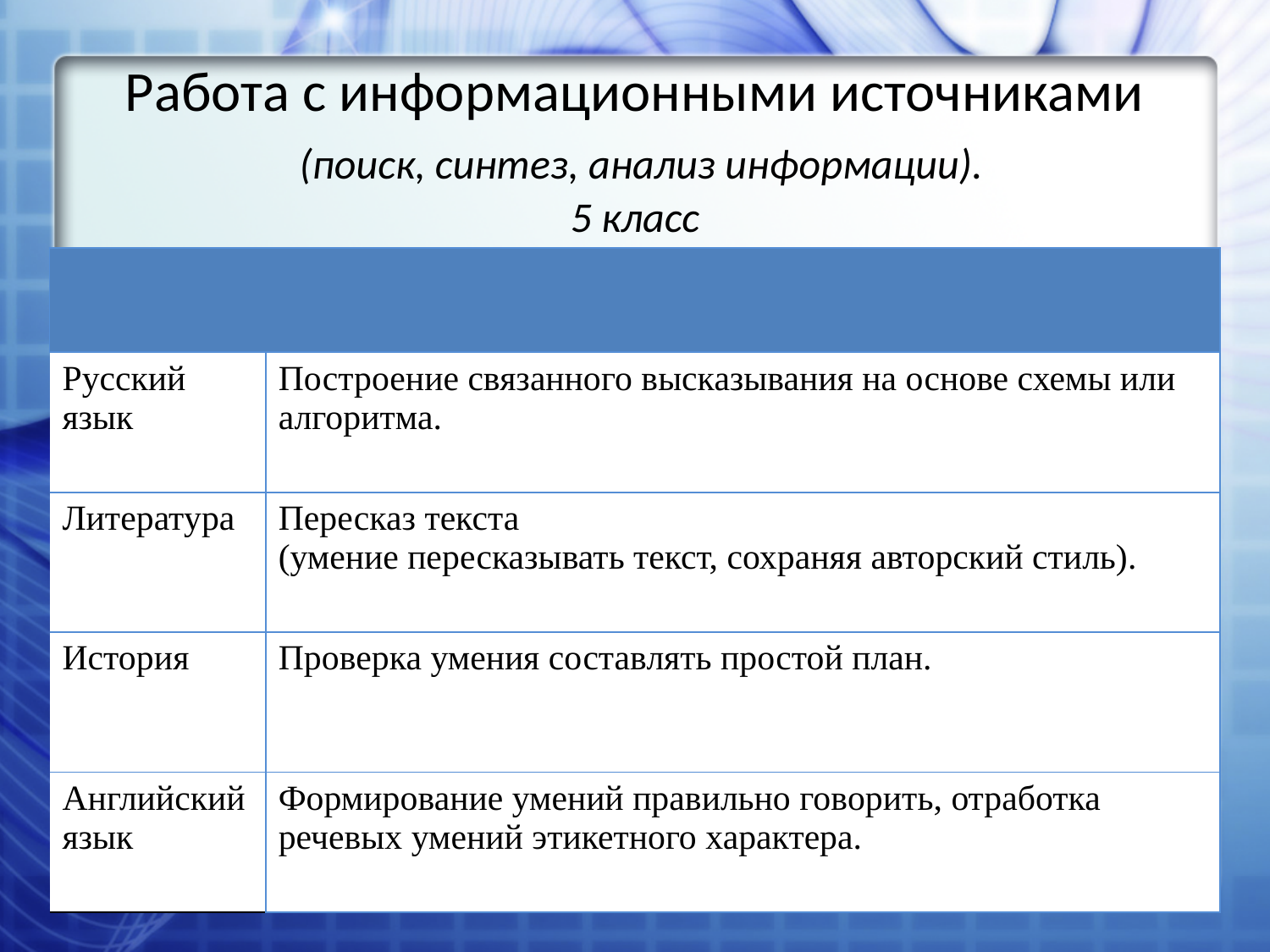

# Работа с информационными источниками (поиск, синтез, анализ информации). 5 класс
|  |  |
| --- | --- |
| Русский язык | Построение связанного высказывания на основе схемы или алгоритма. |
| Литература | Пересказ текста (умение пересказывать текст, сохраняя авторский стиль). |
| История | Проверка умения составлять простой план. |
| Английский язык | Формирование умений правильно говорить, отработка речевых умений этикетного характера. |